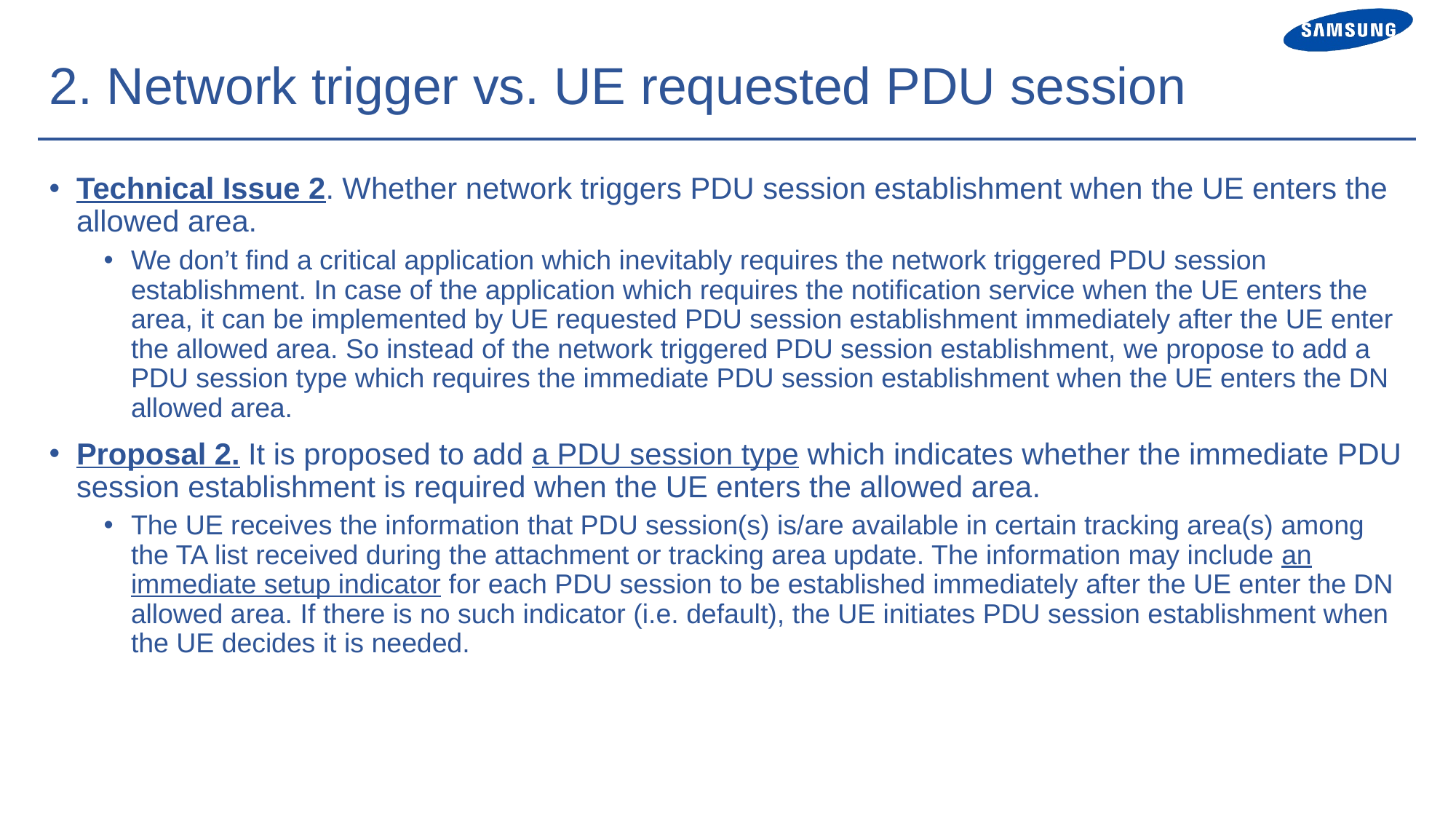

# 2. Network trigger vs. UE requested PDU session
Technical Issue 2. Whether network triggers PDU session establishment when the UE enters the allowed area.
We don’t find a critical application which inevitably requires the network triggered PDU session establishment. In case of the application which requires the notification service when the UE enters the area, it can be implemented by UE requested PDU session establishment immediately after the UE enter the allowed area. So instead of the network triggered PDU session establishment, we propose to add a PDU session type which requires the immediate PDU session establishment when the UE enters the DN allowed area.
Proposal 2. It is proposed to add a PDU session type which indicates whether the immediate PDU session establishment is required when the UE enters the allowed area.
The UE receives the information that PDU session(s) is/are available in certain tracking area(s) among the TA list received during the attachment or tracking area update. The information may include an immediate setup indicator for each PDU session to be established immediately after the UE enter the DN allowed area. If there is no such indicator (i.e. default), the UE initiates PDU session establishment when the UE decides it is needed.